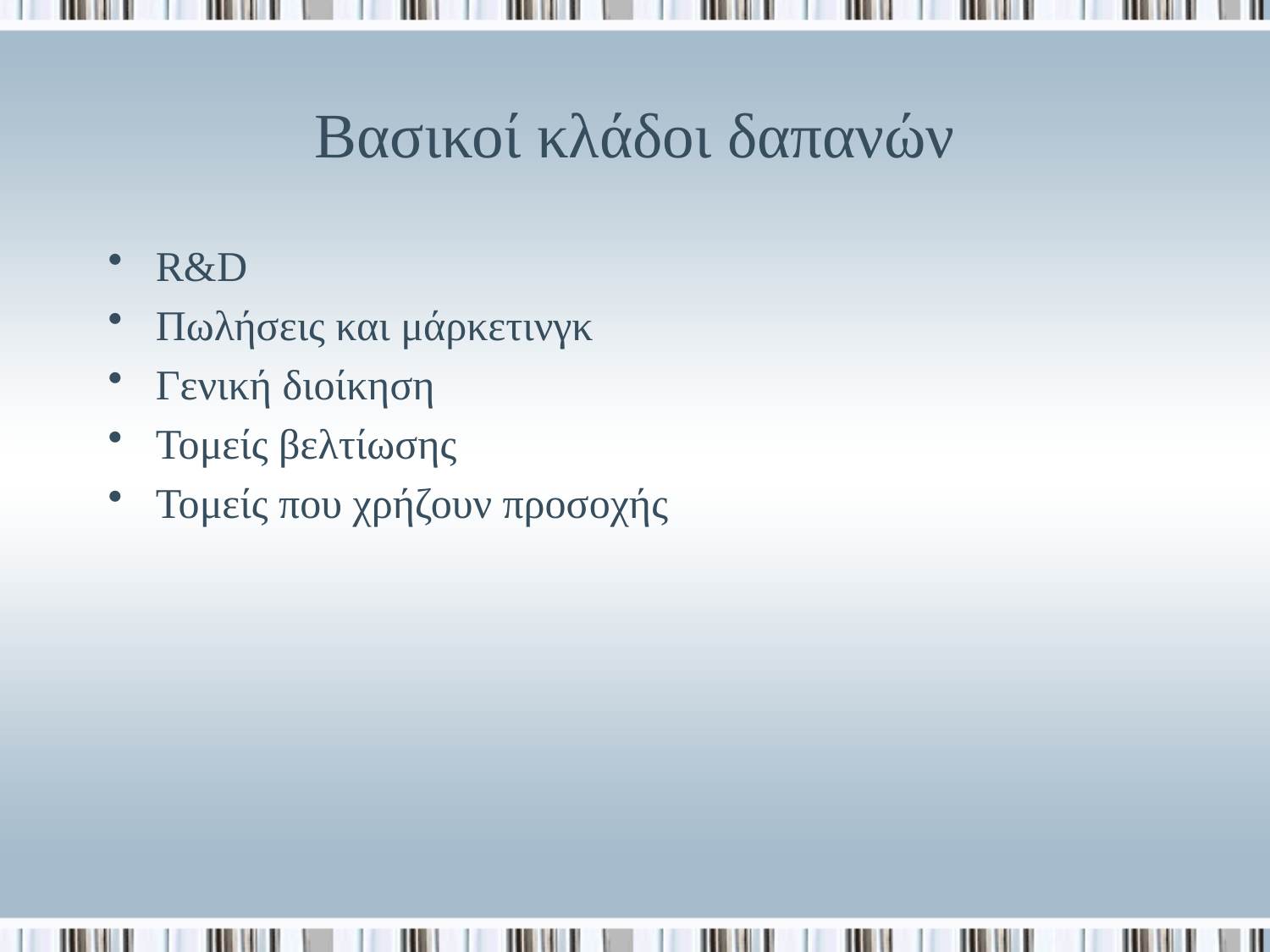

# Βασικοί κλάδοι δαπανών
R&D
Πωλήσεις και μάρκετινγκ
Γενική διοίκηση
Τομείς βελτίωσης
Τομείς που χρήζουν προσοχής